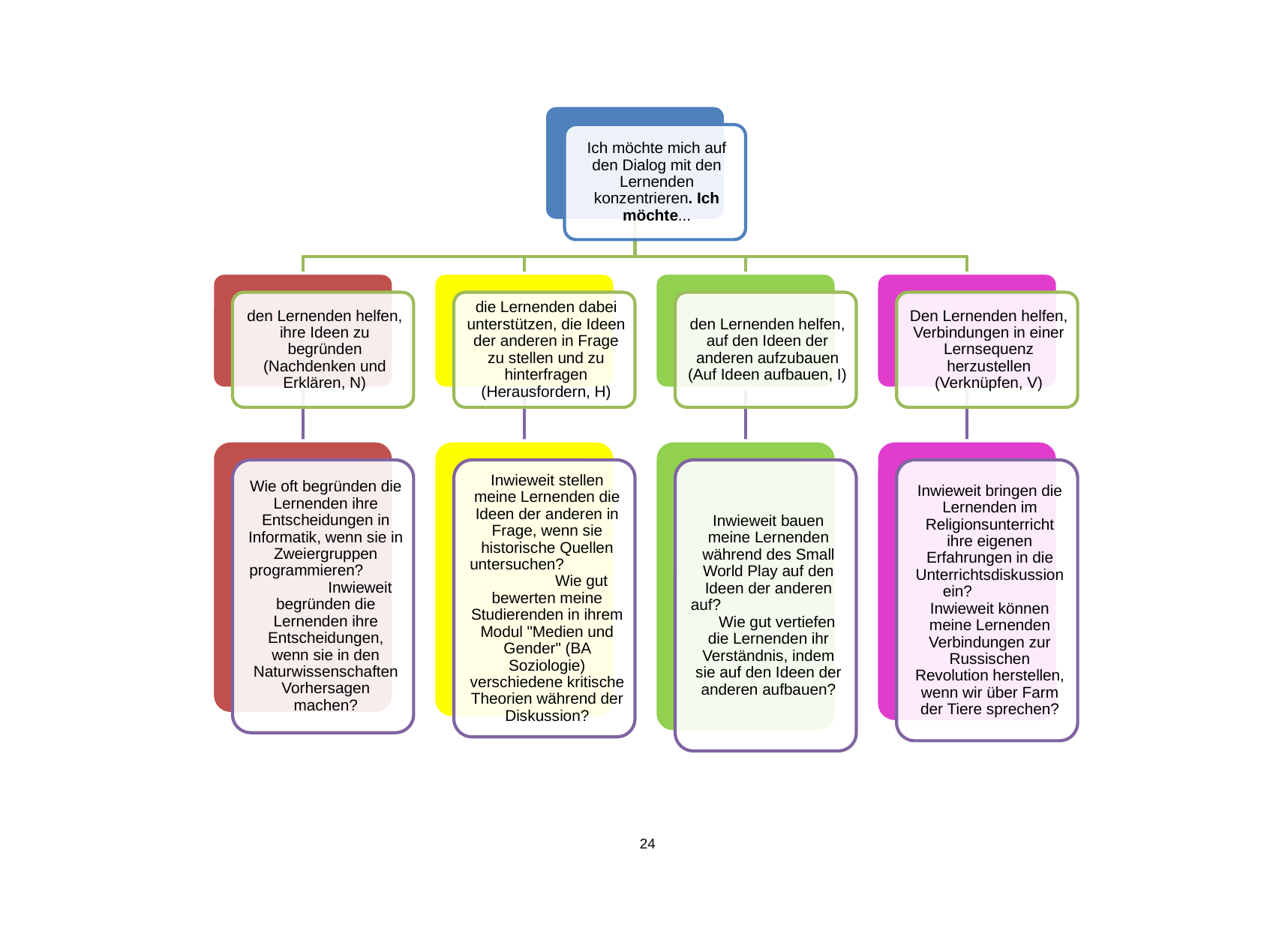

Ich möchte mich auf den Dialog mit den Lernenden konzentrieren. Ich möchte...
den Lernenden helfen, ihre Ideen zu begründen (Nachdenken und Erklären, N)
Wie oft begründen die Lernenden ihre Entscheidungen in Informatik, wenn sie in Zweiergruppen programmieren?                          Inwieweit begründen die Lernenden ihre Entscheidungen, wenn sie in den Naturwissenschaften Vorhersagen machen?
die Lernenden dabei unterstützen, die Ideen der anderen in Frage zu stellen und zu hinterfragen (Herausfordern, H)
Inwieweit stellen meine Lernenden die Ideen der anderen in Frage, wenn sie historische Quellen untersuchen?                               Wie gut bewerten meine Studierenden in ihrem Modul "Medien und Gender" (BA Soziologie) verschiedene kritische Theorien während der Diskussion?
den Lernenden helfen, auf den Ideen der anderen aufzubauen (Auf Ideen aufbauen, I)
Inwieweit bauen meine Lernenden während des Small World Play auf den Ideen der anderen auf?                                  Wie gut vertiefen die Lernenden ihr Verständnis, indem sie auf den Ideen der anderen aufbauen?
Den Lernenden helfen, Verbindungen in einer Lernsequenz herzustellen (Verknüpfen, V)
Inwieweit bringen die Lernenden im Religionsunterricht ihre eigenen Erfahrungen in die Unterrichtsdiskussion ein?                Inwieweit können meine Lernenden Verbindungen zur Russischen Revolution herstellen, wenn wir über Farm der Tiere sprechen?
24